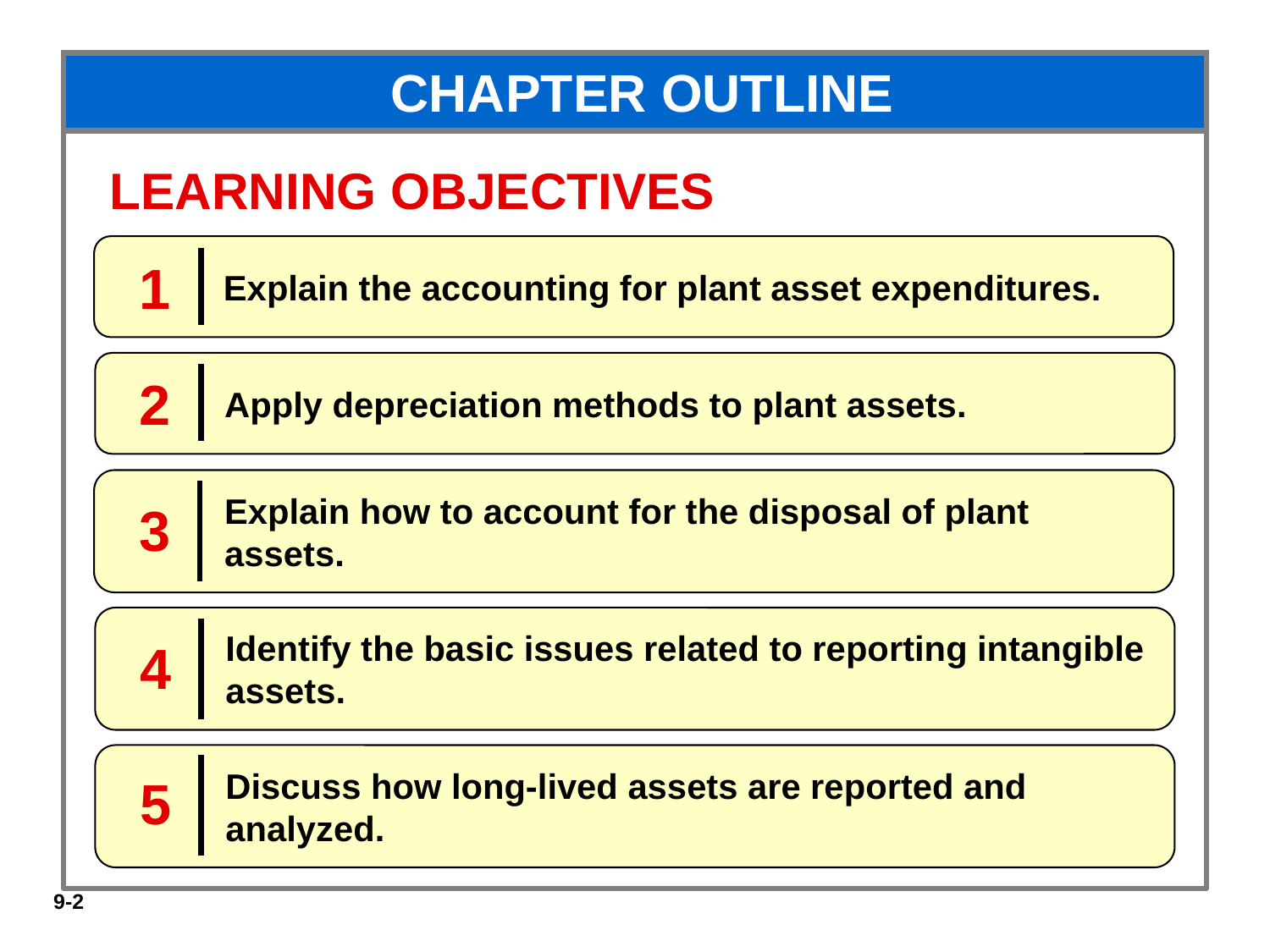

# CHAPTER OUTLINE

LEARNING OBJECTIVES
Explain the accounting for plant asset expenditures.
1
Apply depreciation methods to plant assets.
2
Explain how to account for the disposal of plant assets.
3
Identify the basic issues related to reporting intangible assets.
4
Discuss how long-lived assets are reported and analyzed.
5